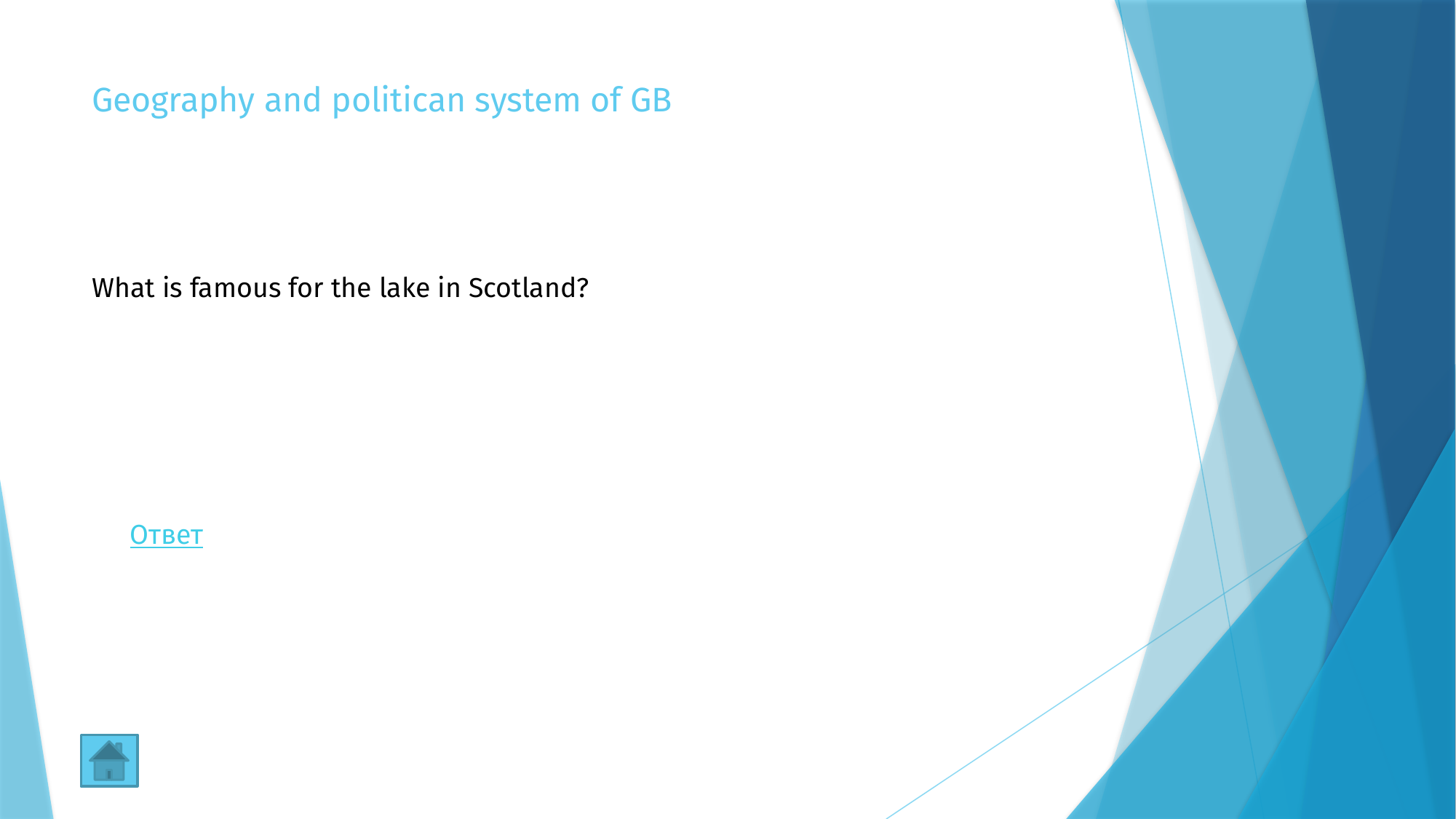

# Geography and politican system of GB
What is famous for the lake in Scotland?
Ответ